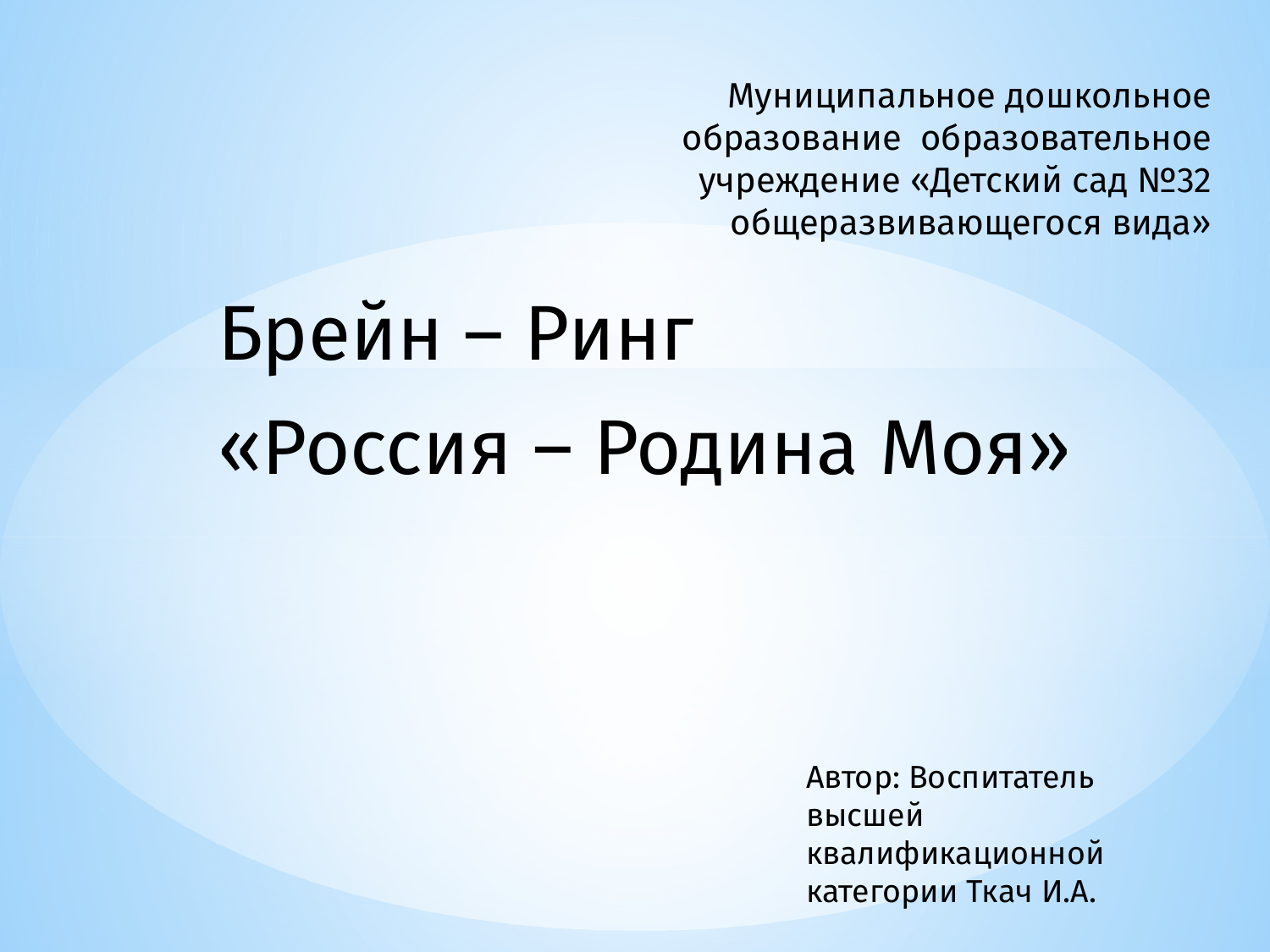

# Муниципальное дошкольное образование  образовательное учреждение «Детский сад №32 общеразвивающегося вида»
Брейн – Ринг
«Россия – Родина Моя»
Автор: Воспитатель высшей квалификационной категории Ткач И.А.